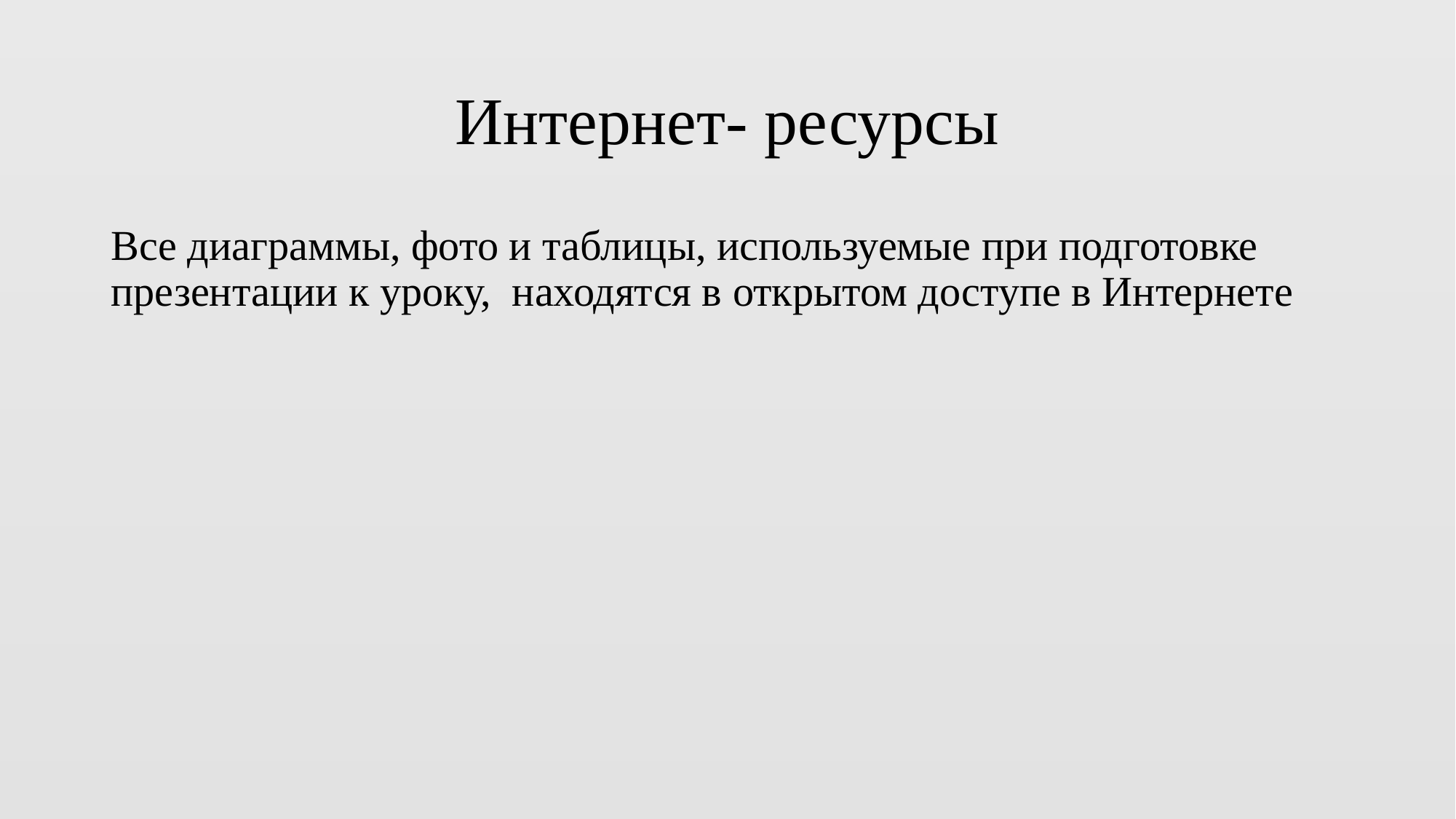

# Интернет- ресурсы
Все диаграммы, фото и таблицы, используемые при подготовке презентации к уроку,  находятся в открытом доступе в Интернете